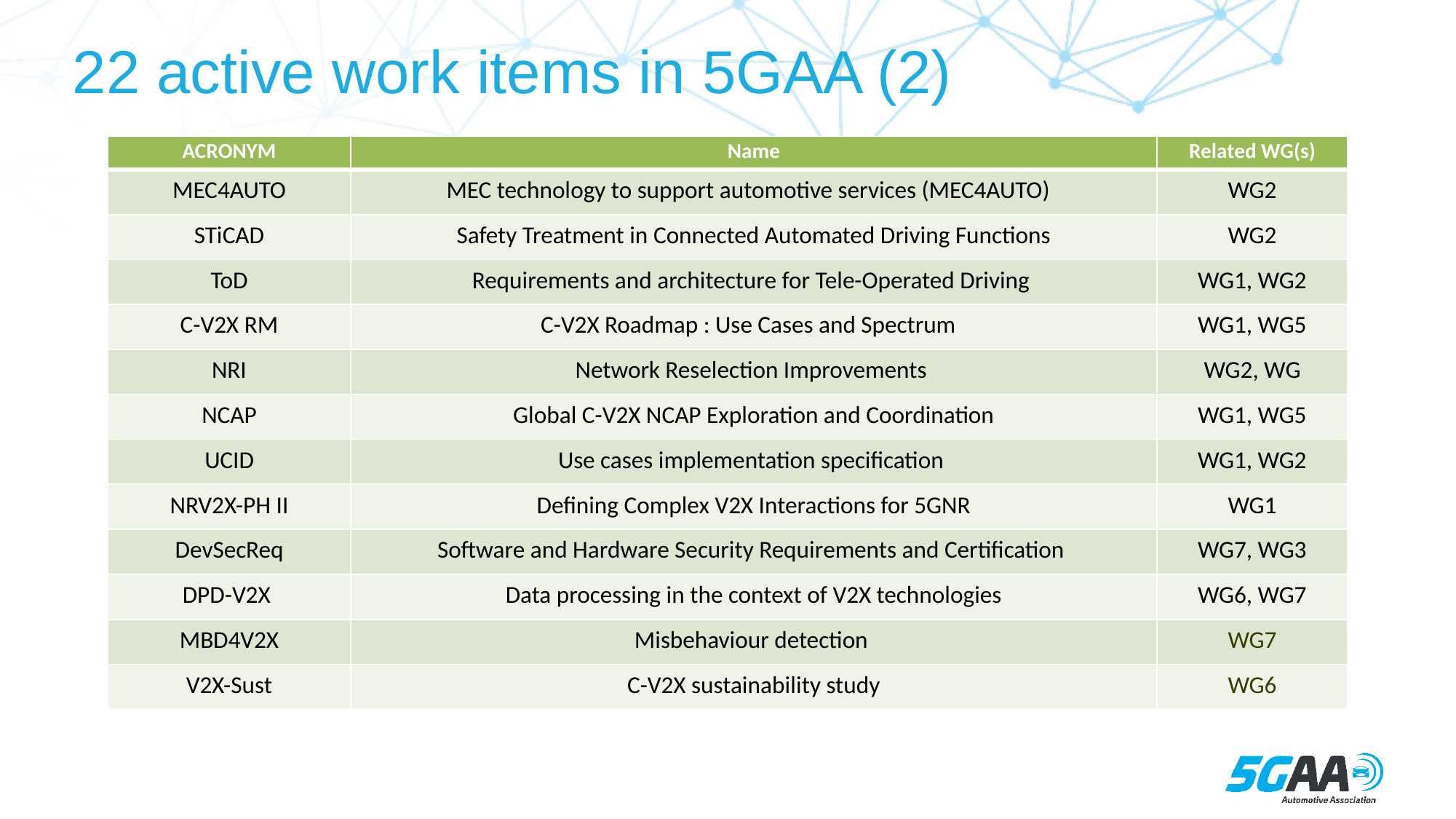

# 22 active work items in 5GAA (2)
| ACRONYM | Name | Related WG(s) |
| --- | --- | --- |
| MEC4AUTO | MEC technology to support automotive services (MEC4AUTO) | WG2 |
| STiCAD | Safety Treatment in Connected Automated Driving Functions | WG2 |
| ToD | Requirements and architecture for Tele-Operated Driving | WG1, WG2 |
| C-V2X RM | C-V2X Roadmap : Use Cases and Spectrum | WG1, WG5 |
| NRI | Network Reselection Improvements | WG2, WG |
| NCAP | Global C-V2X NCAP Exploration and Coordination | WG1, WG5 |
| UCID | Use cases implementation specification | WG1, WG2 |
| NRV2X-PH II | Defining Complex V2X Interactions for 5GNR | WG1 |
| DevSecReq | Software and Hardware Security Requirements and Certification | WG7, WG3 |
| DPD-V2X | Data processing in the context of V2X technologies | WG6, WG7 |
| MBD4V2X | Misbehaviour detection | WG7 |
| V2X-Sust | C-V2X sustainability study | WG6 |